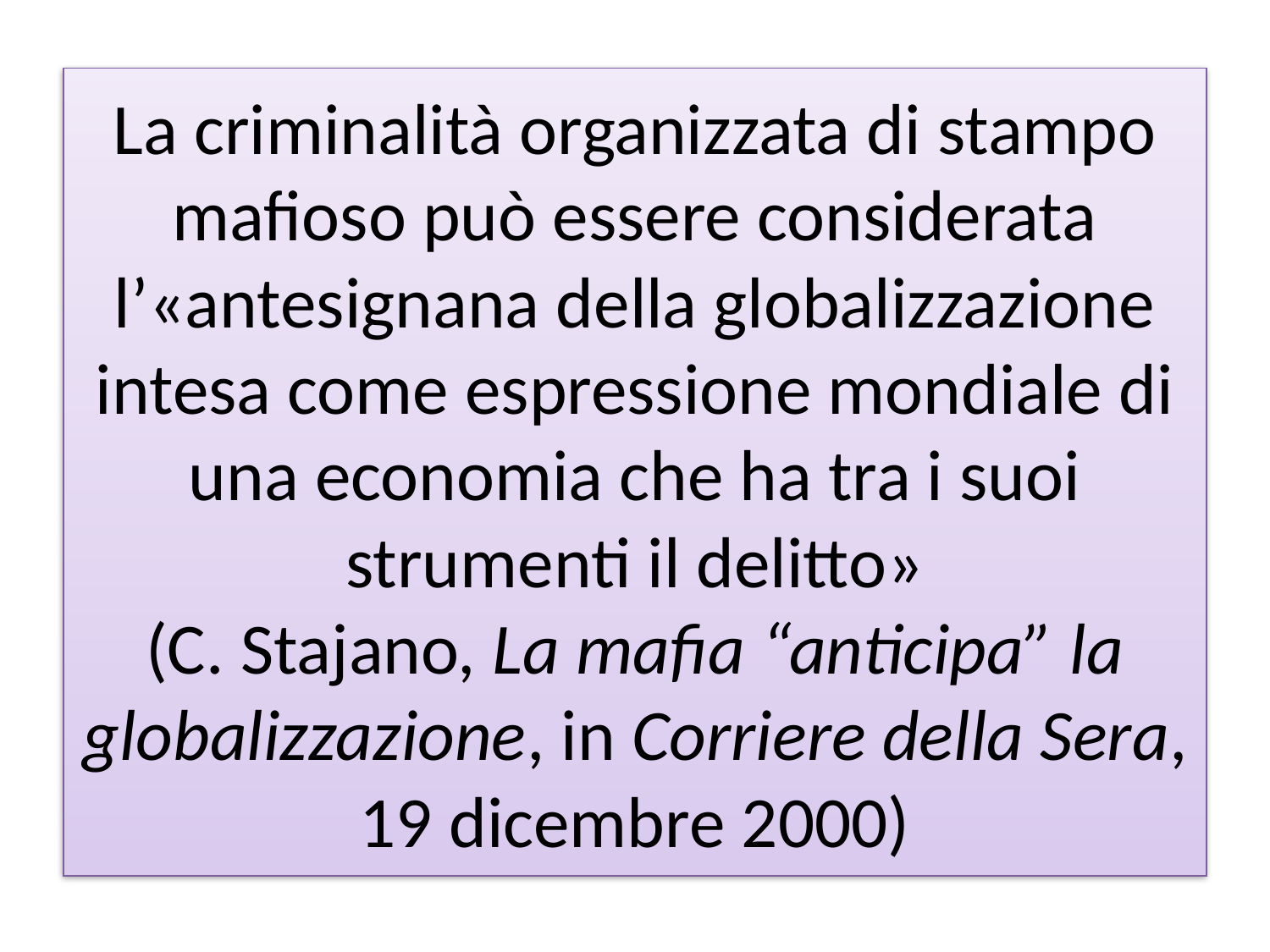

# La criminalità organizzata di stampo mafioso può essere considerata l’«antesignana della globalizzazione intesa come espressione mondiale di una economia che ha tra i suoi strumenti il delitto» (C. Stajano, La mafia “anticipa” la globalizzazione, in Corriere della Sera, 19 dicembre 2000)